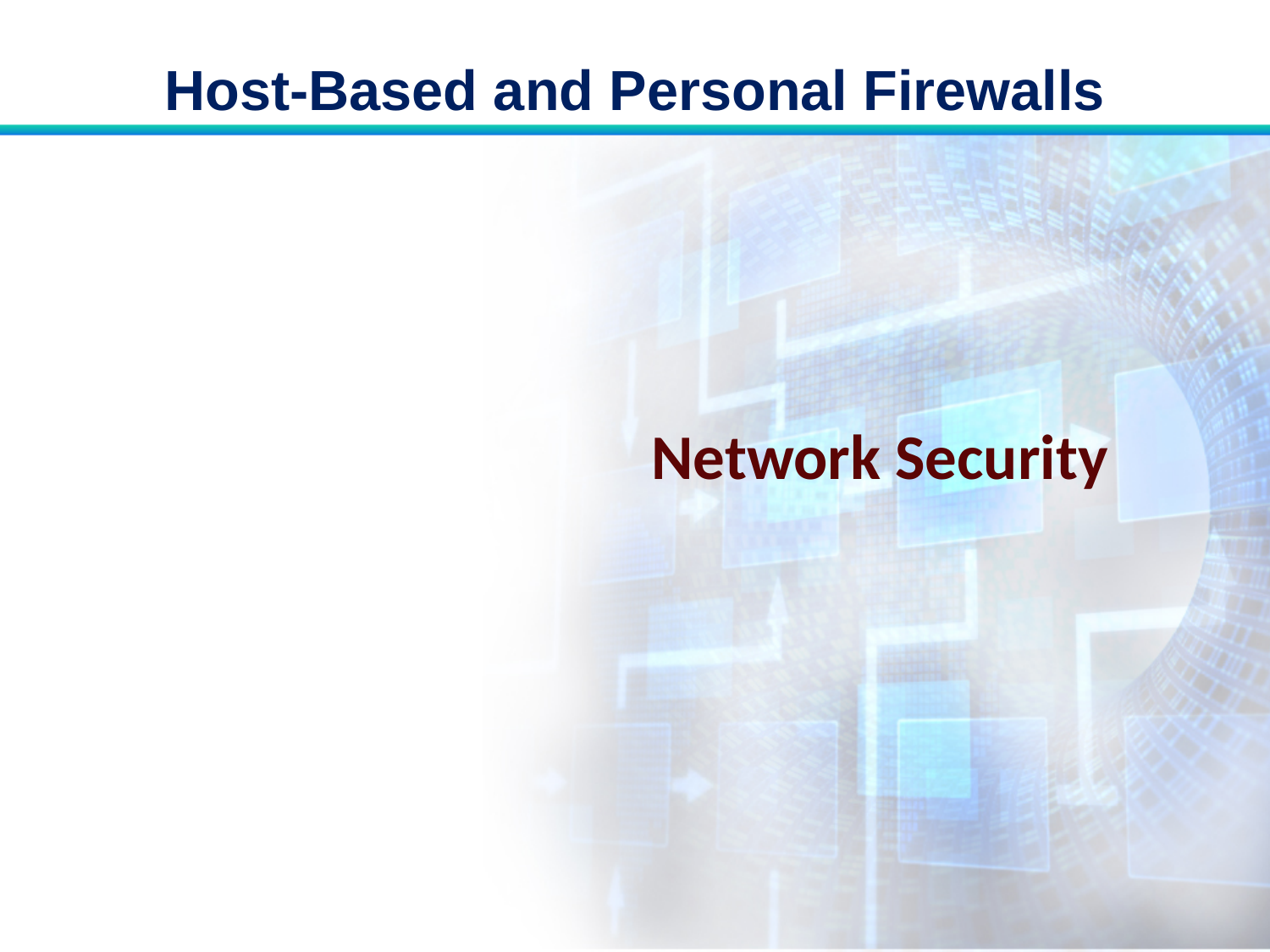

# Host-Based and Personal Firewalls
Network Security